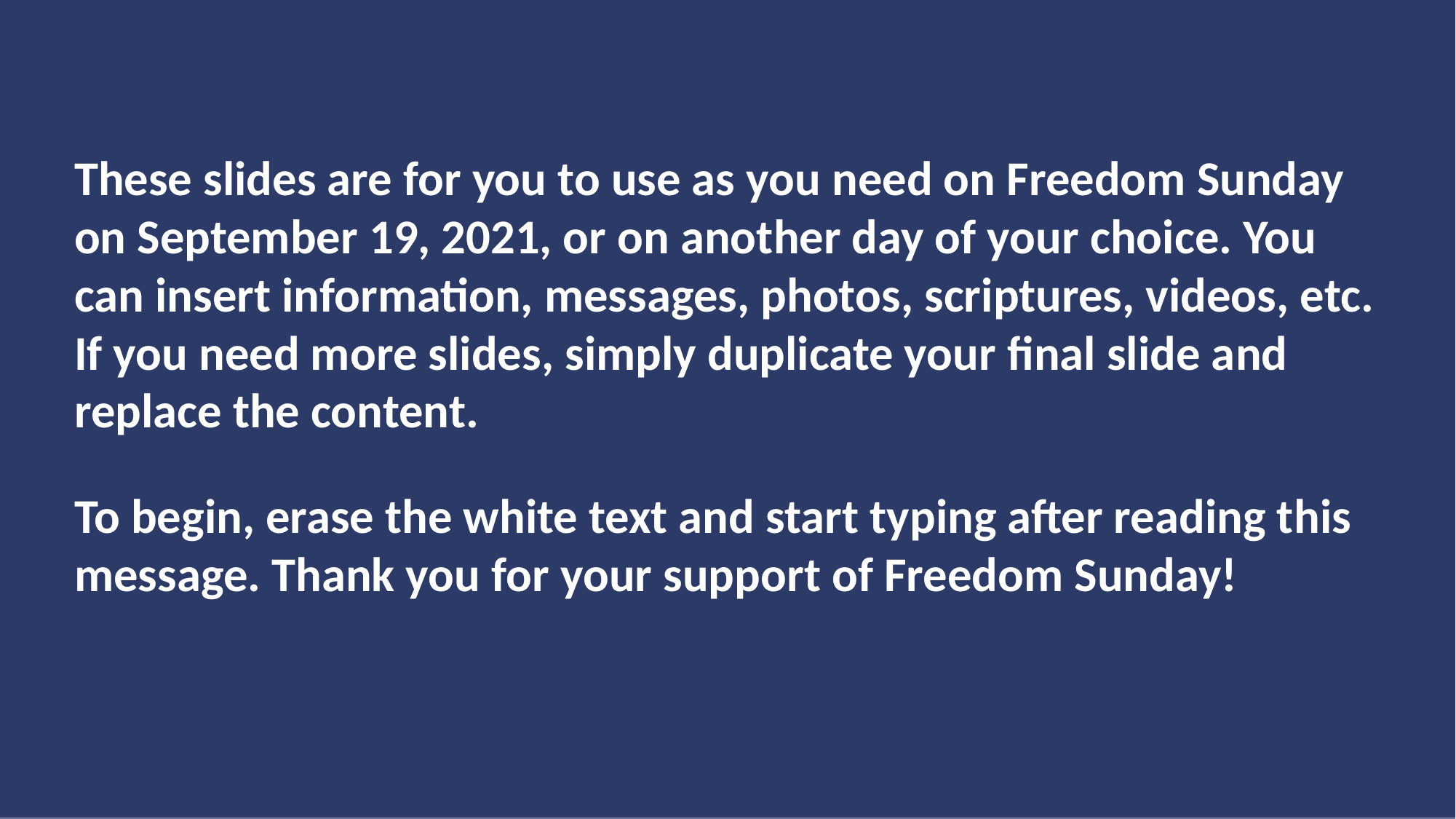

These slides are for you to use as you need on Freedom Sunday on September 19, 2021, or on another day of your choice. You can insert information, messages, photos, scriptures, videos, etc. If you need more slides, simply duplicate your final slide and replace the content.
To begin, erase the white text and start typing after reading this message. Thank you for your support of Freedom Sunday!